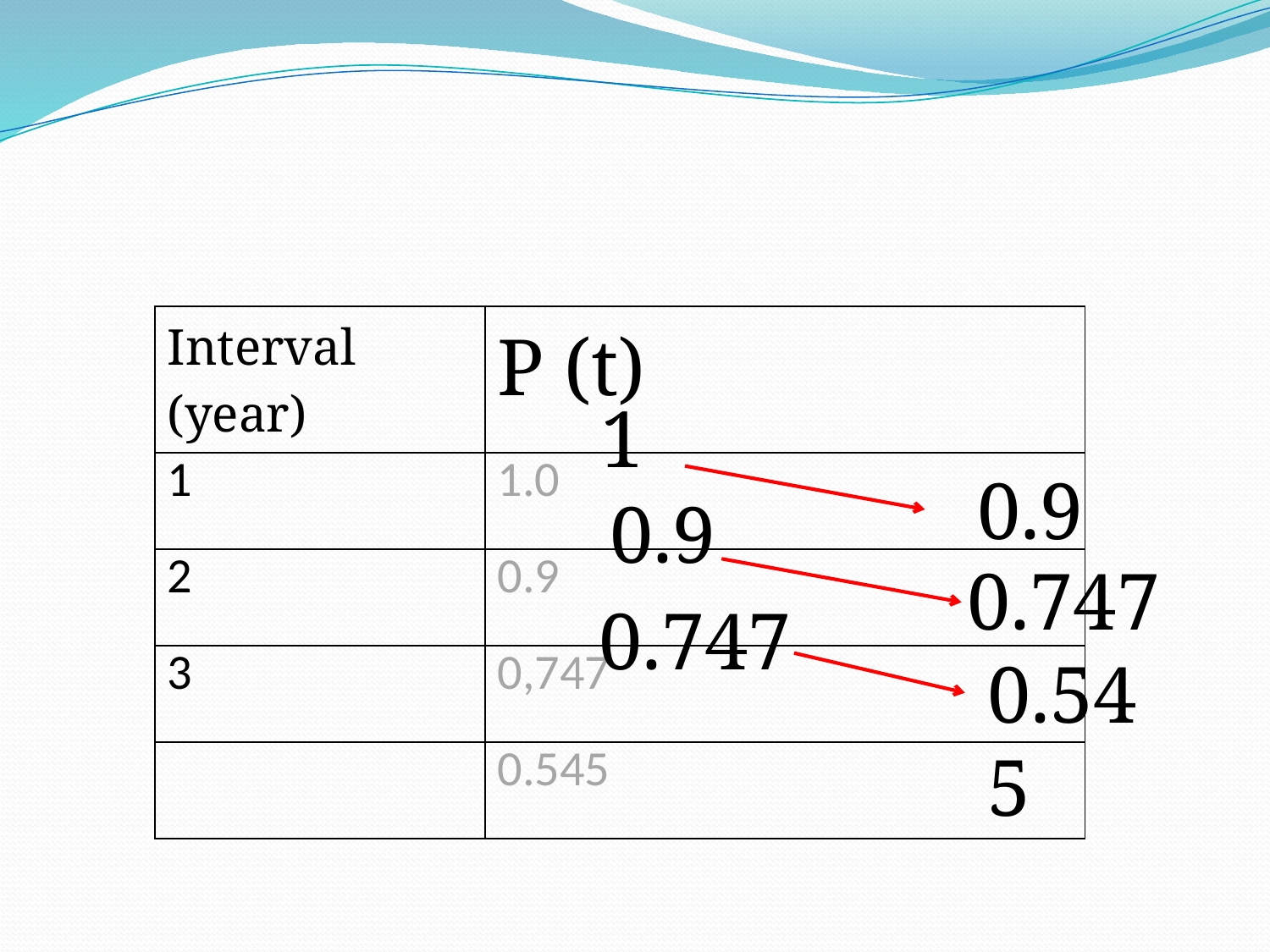

#
| Interval (year) | P (t) |
| --- | --- |
| 1 | 1.0 |
| 2 | 0.9 |
| 3 | 0,747 |
|  | 0.545 |
1
0.9
0.9
0.747
0.747
0.545